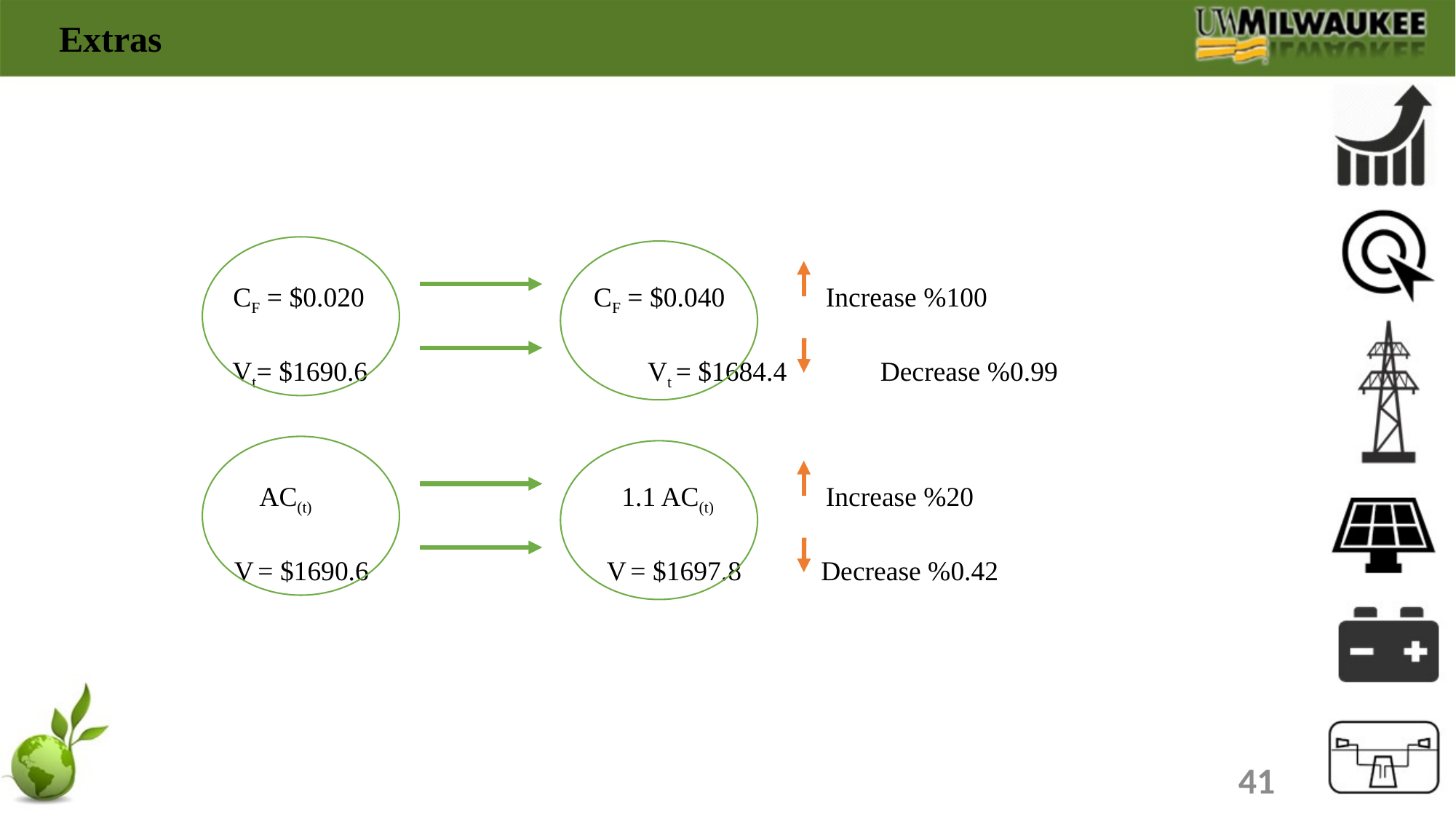

Extras
            CF = $0.020			 CF = $0.040	   Increase %100
    Vt= $1690.6			 Vt = $1684.4	   Decrease %0.99

	AC(t) 			        1.1 AC(t) 	   Increase %20
             V = $1690.6 		     V = $1697.8 	    Decrease %0.42

41